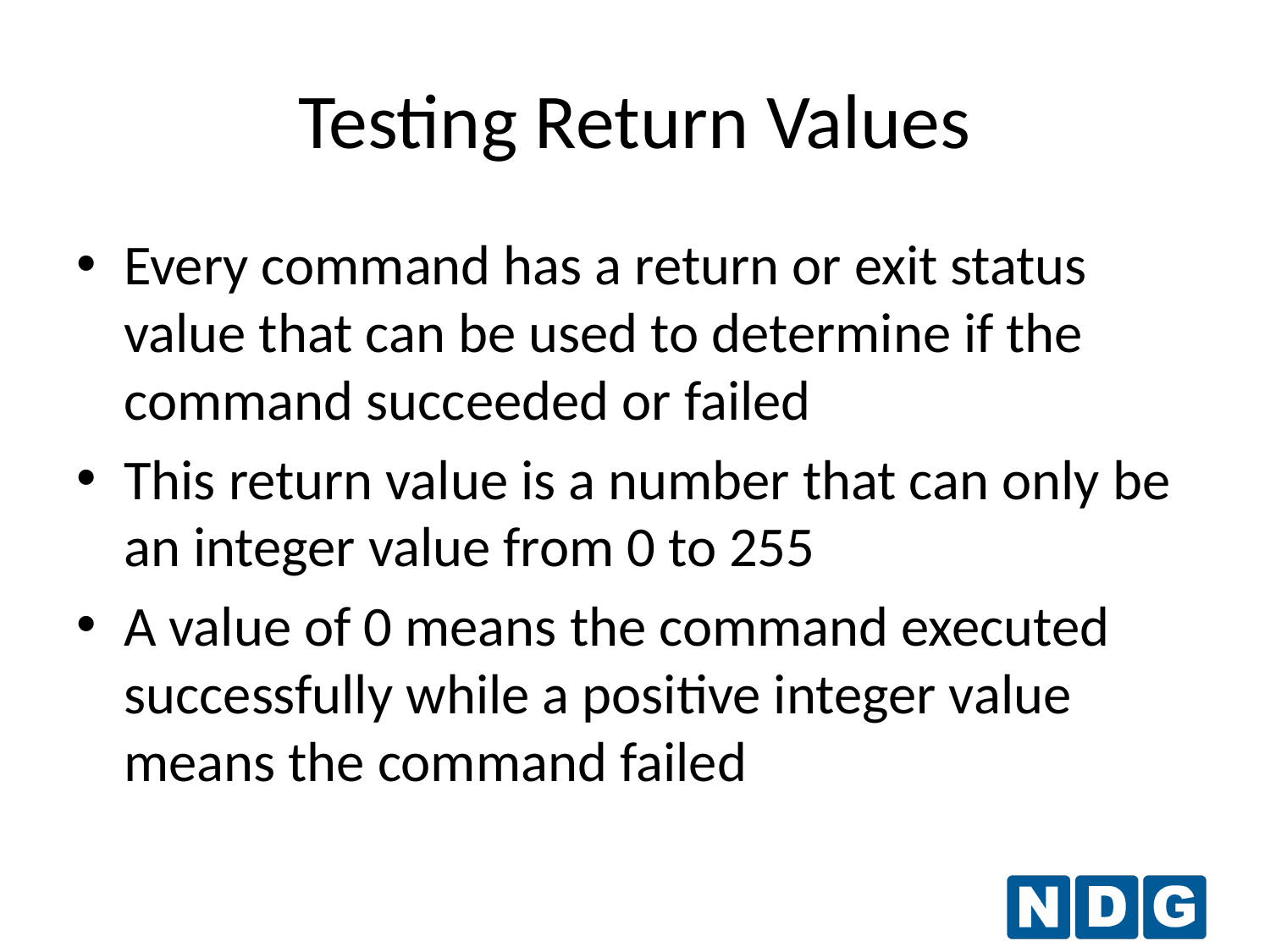

Testing Return Values
Every command has a return or exit status value that can be used to determine if the command succeeded or failed
This return value is a number that can only be an integer value from 0 to 255
A value of 0 means the command executed successfully while a positive integer value means the command failed